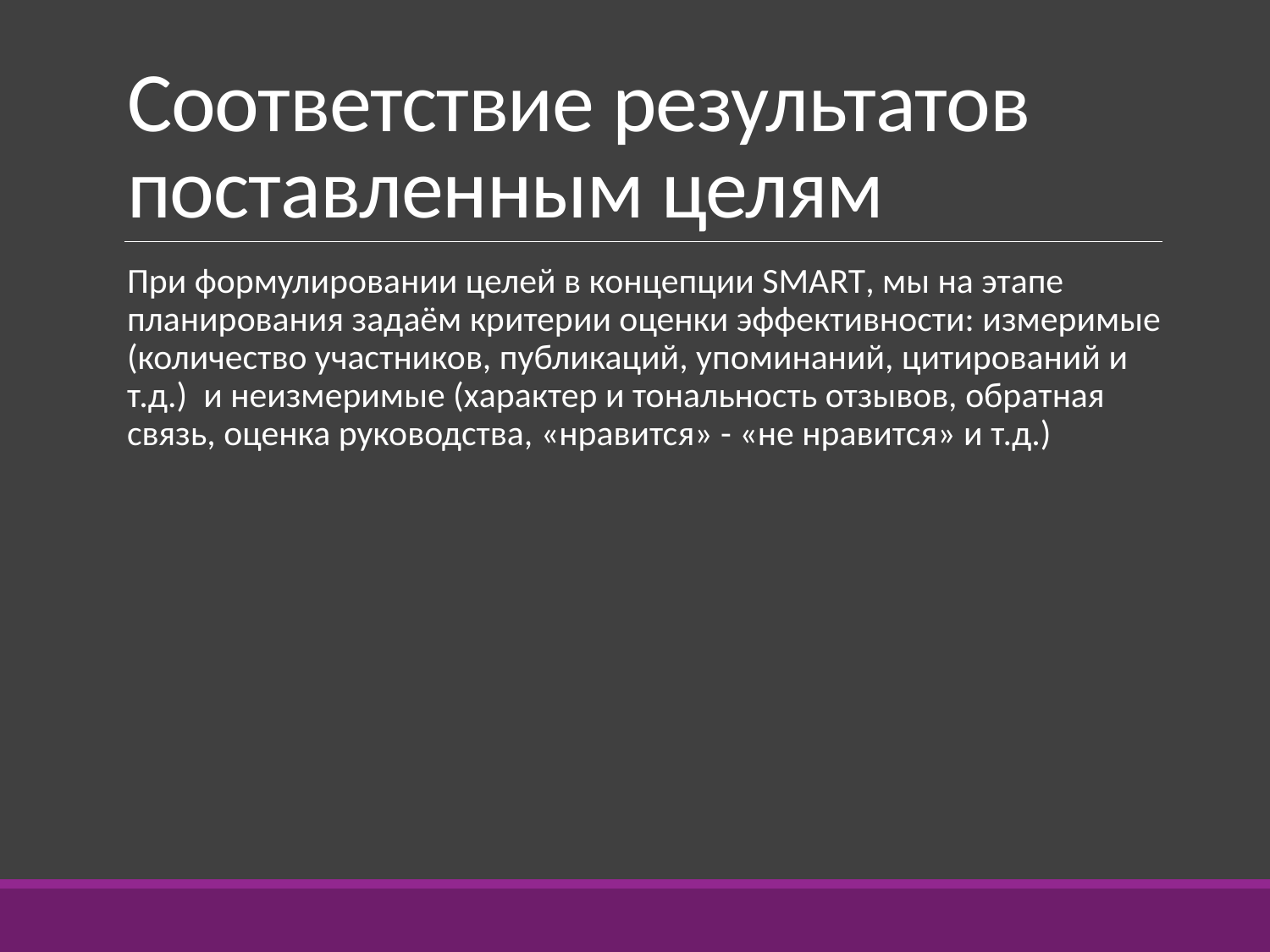

# Соответствие результатов поставленным целям
При формулировании целей в концепции SMART, мы на этапе планирования задаём критерии оценки эффективности: измеримые (количество участников, публикаций, упоминаний, цитирований и т.д.)  и неизмеримые (характер и тональность отзывов, обратная связь, оценка руководства, «нравится» - «не нравится» и т.д.)